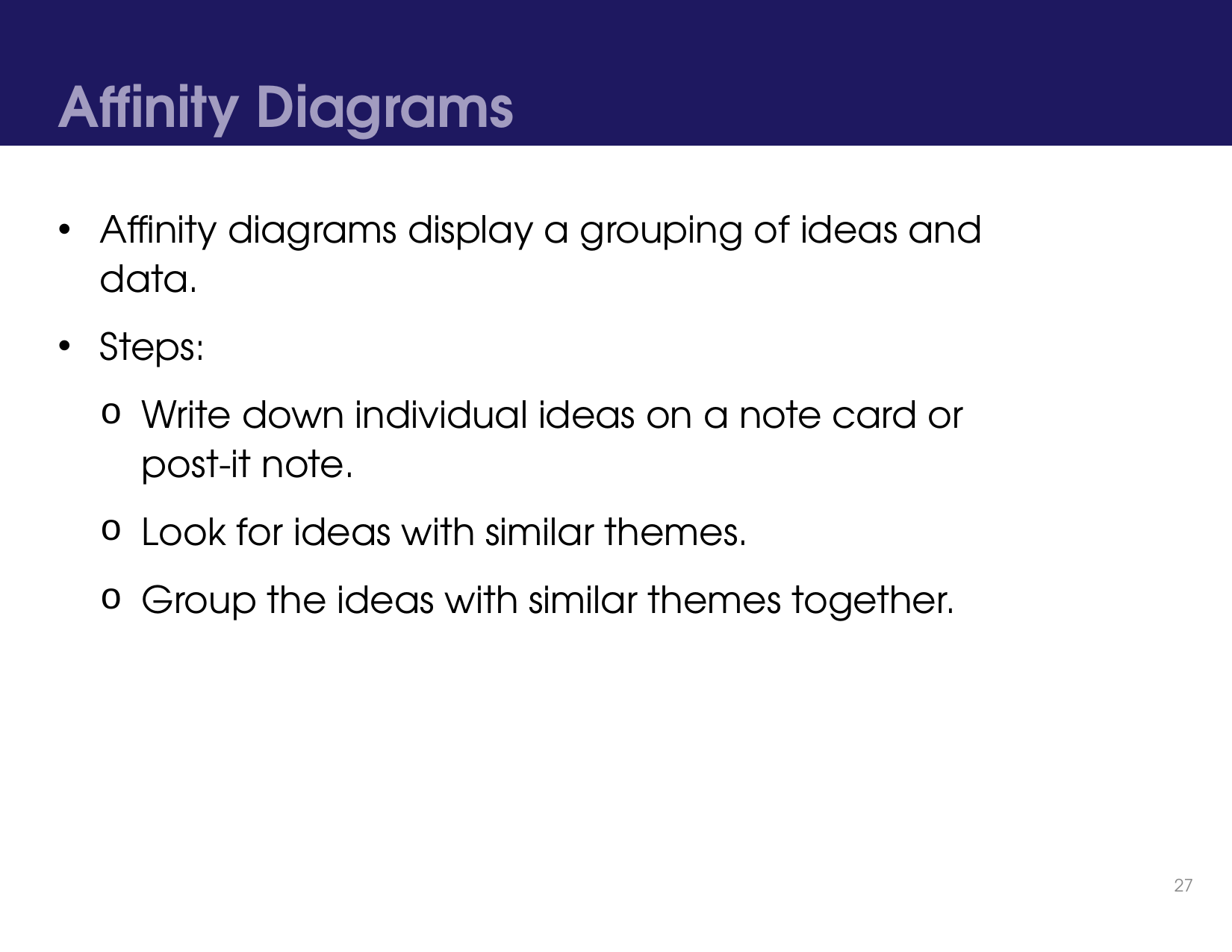

# Affinity Diagrams
Affinity diagrams display a grouping of ideas and data.
Steps:
Write down individual ideas on a note card or post-it note.
Look for ideas with similar themes.
Group the ideas with similar themes together.

27